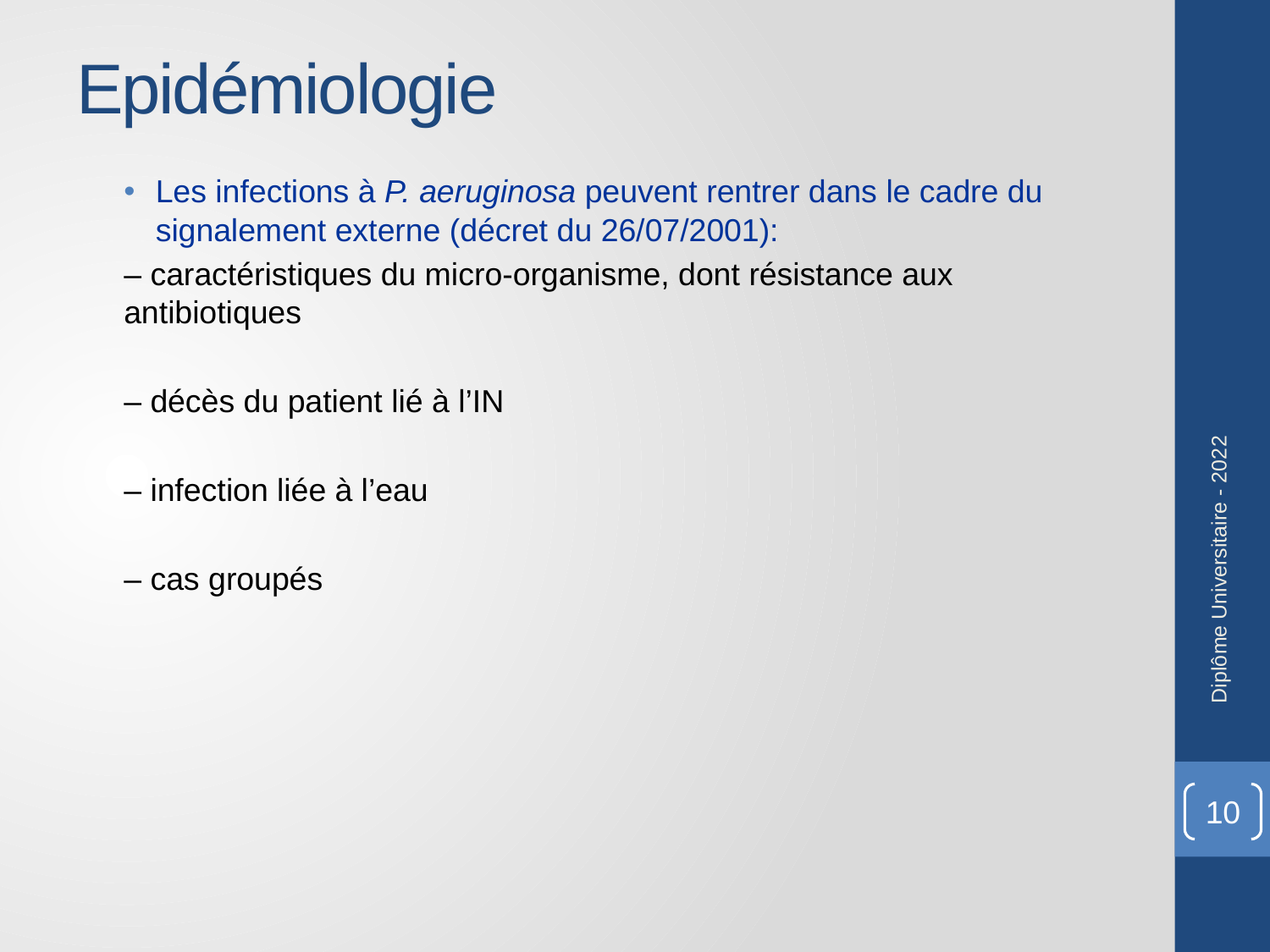

# Epidémiologie
Les infections à P. aeruginosa peuvent rentrer dans le cadre du signalement externe (décret du 26/07/2001):
– caractéristiques du micro-organisme, dont résistance aux antibiotiques

– décès du patient lié à l’IN

– infection liée à l’eau

– cas groupés
Diplôme Universitaire - 2022
10